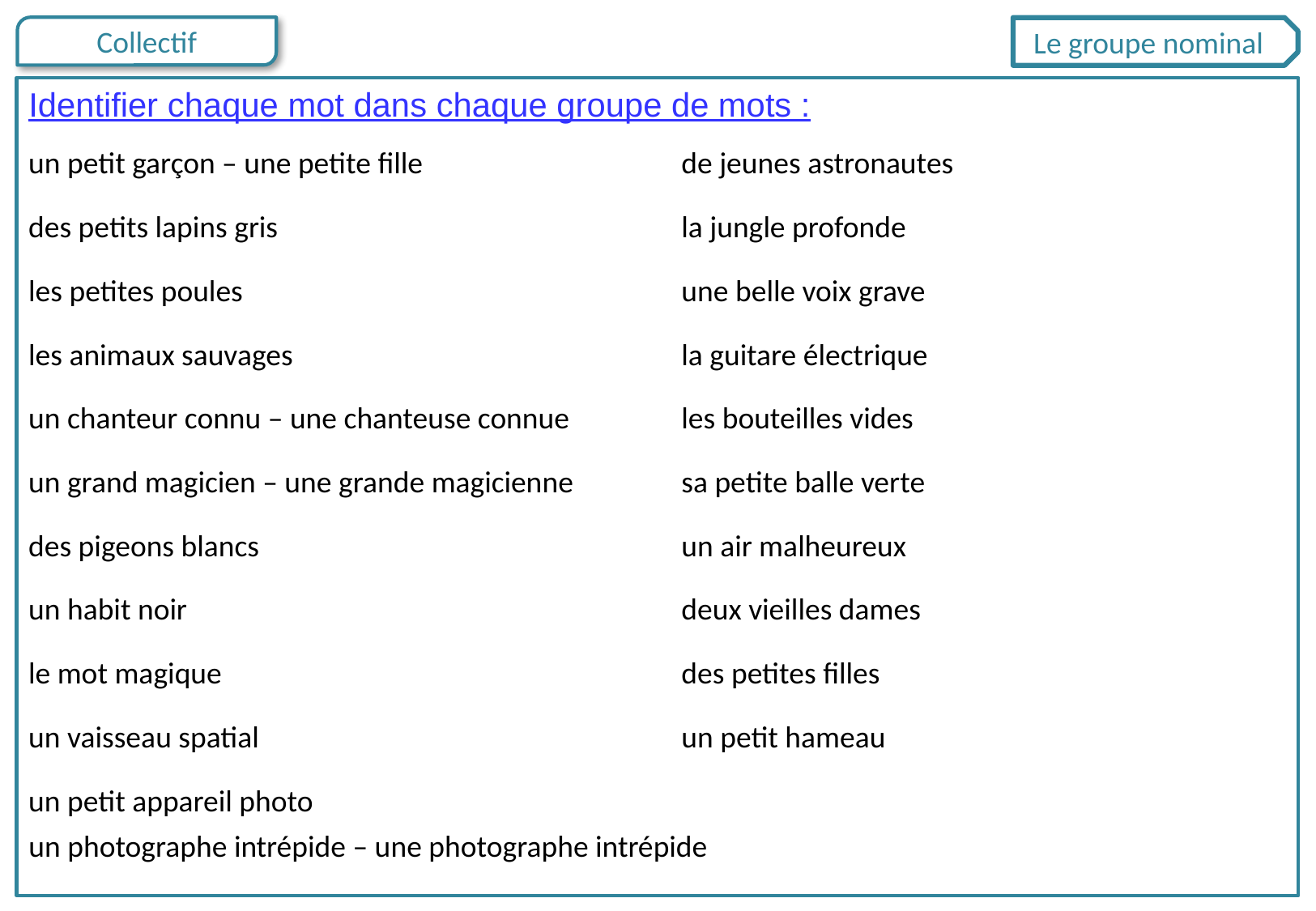

Le groupe nominal
Identifier chaque mot dans chaque groupe de mots :
un petit garçon – une petite fille
des petits lapins gris
les petites poules
les animaux sauvages
un chanteur connu – une chanteuse connue
un grand magicien – une grande magicienne
des pigeons blancs
un habit noir
le mot magique
un vaisseau spatial
un petit appareil photo
de jeunes astronautes
la jungle profonde
une belle voix grave
la guitare électrique
les bouteilles vides
sa petite balle verte
un air malheureux
deux vieilles dames
des petites filles
un petit hameau
un photographe intrépide – une photographe intrépide